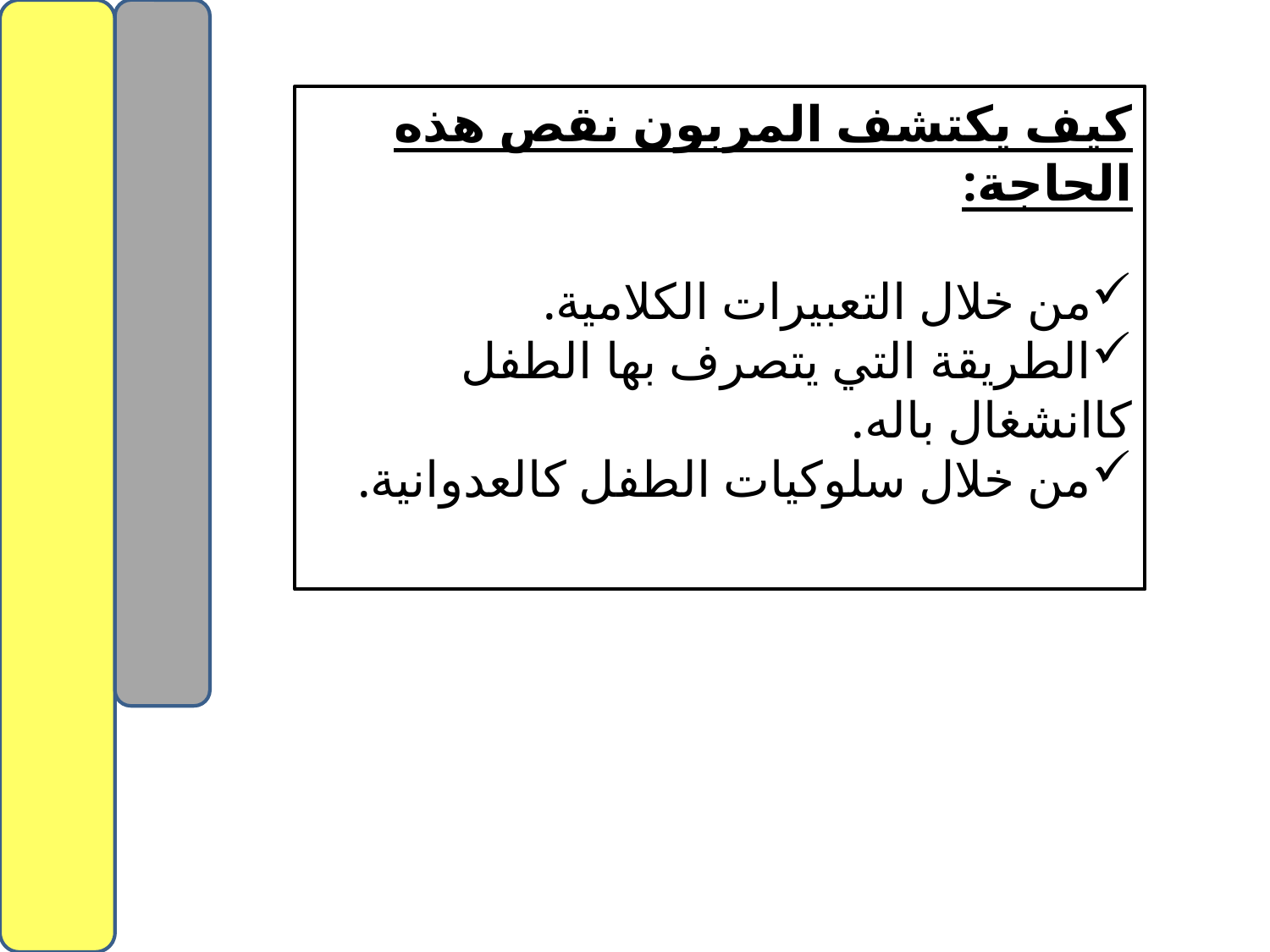

كيف يكتشف المربون نقص هذه الحاجة:

من خلال التعبيرات الكلامية.
الطريقة التي يتصرف بها الطفل كاانشغال باله.
من خلال سلوكيات الطفل كالعدوانية.